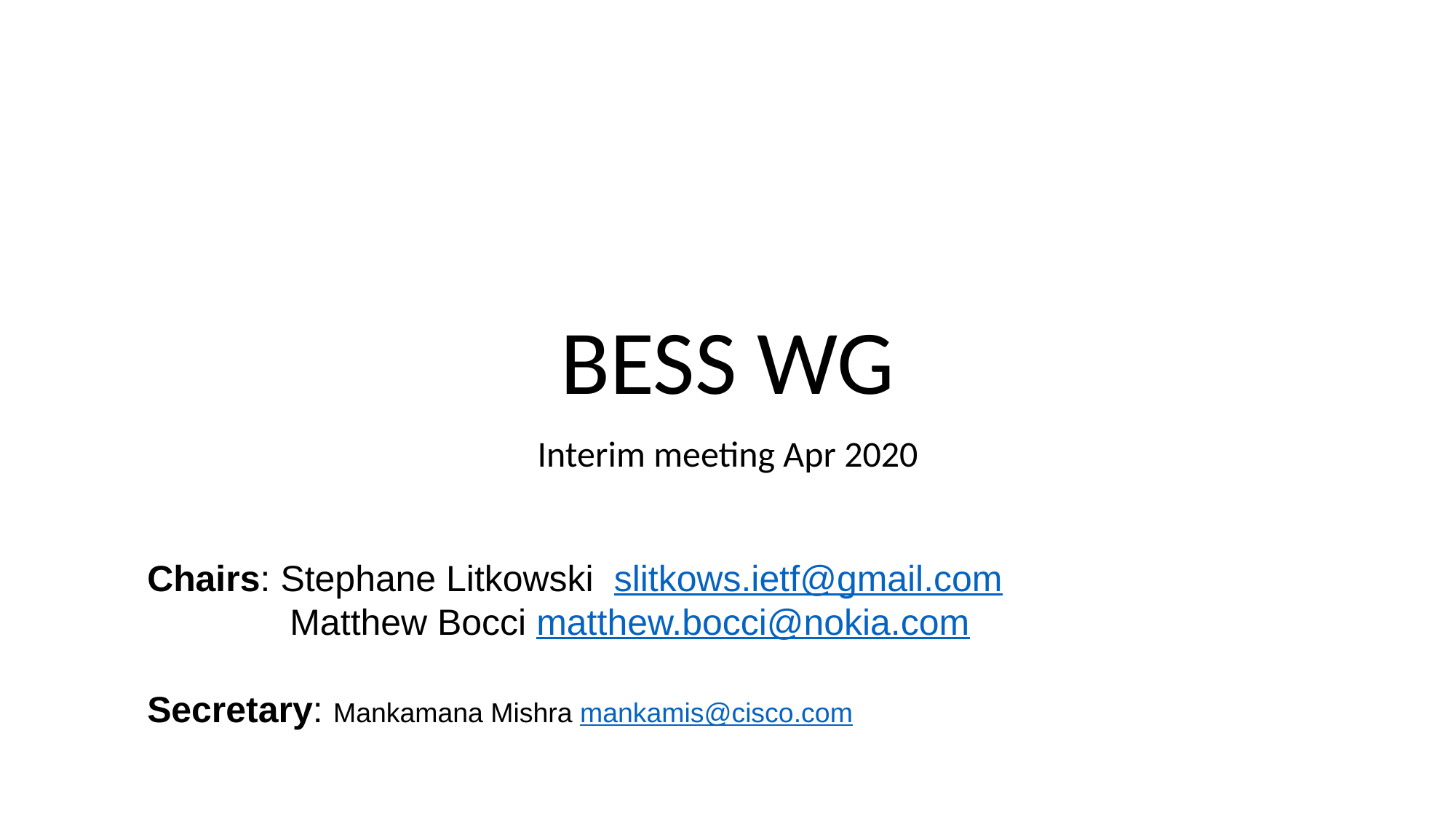

# BESS WG
Interim meeting Apr 2020

Chairs: Stephane Litkowski  slitkows.ietf@gmail.com
              Matthew Bocci matthew.bocci@nokia.com

Secretary: Mankamana Mishra mankamis@cisco.com